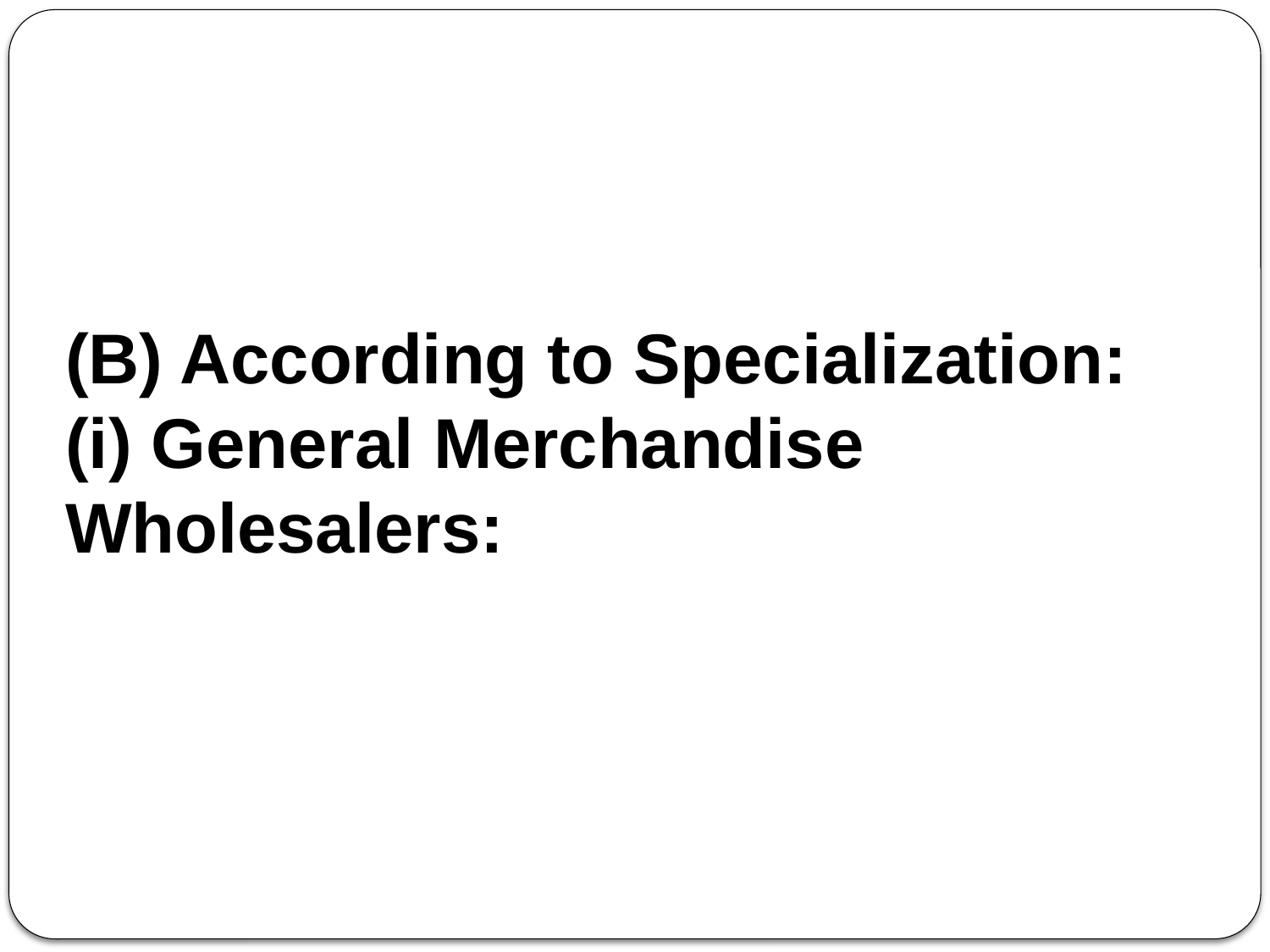

(B) According to Specialization:
(i) General Merchandise Wholesalers: